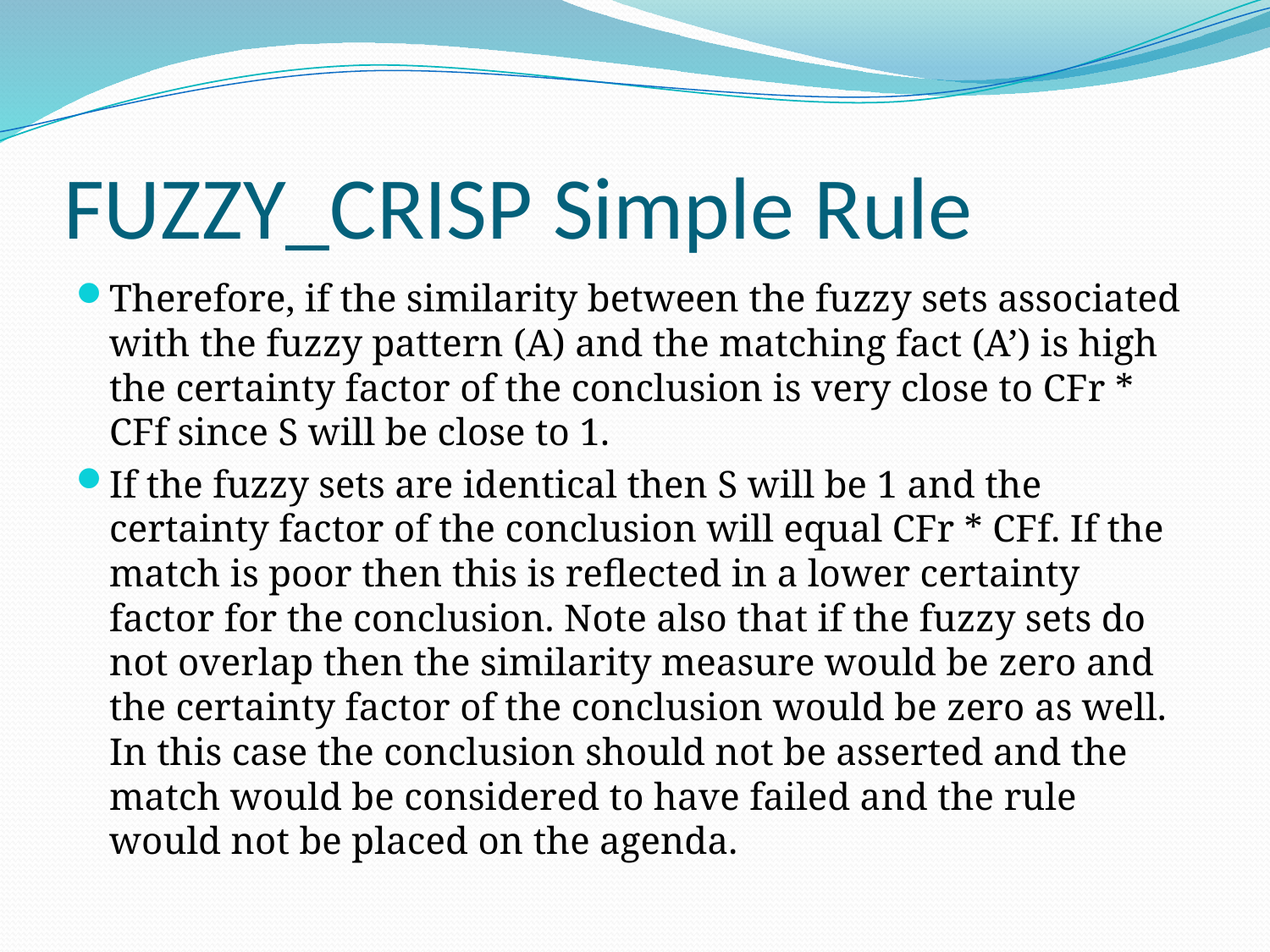

# FUZZY_CRISP Simple Rule
Therefore, if the similarity between the fuzzy sets associated with the fuzzy pattern (A) and the matching fact (A’) is high the certainty factor of the conclusion is very close to CFr * CFf since S will be close to 1.
If the fuzzy sets are identical then S will be 1 and the certainty factor of the conclusion will equal CFr * CFf. If the match is poor then this is reflected in a lower certainty factor for the conclusion. Note also that if the fuzzy sets do not overlap then the similarity measure would be zero and the certainty factor of the conclusion would be zero as well. In this case the conclusion should not be asserted and the match would be considered to have failed and the rule would not be placed on the agenda.